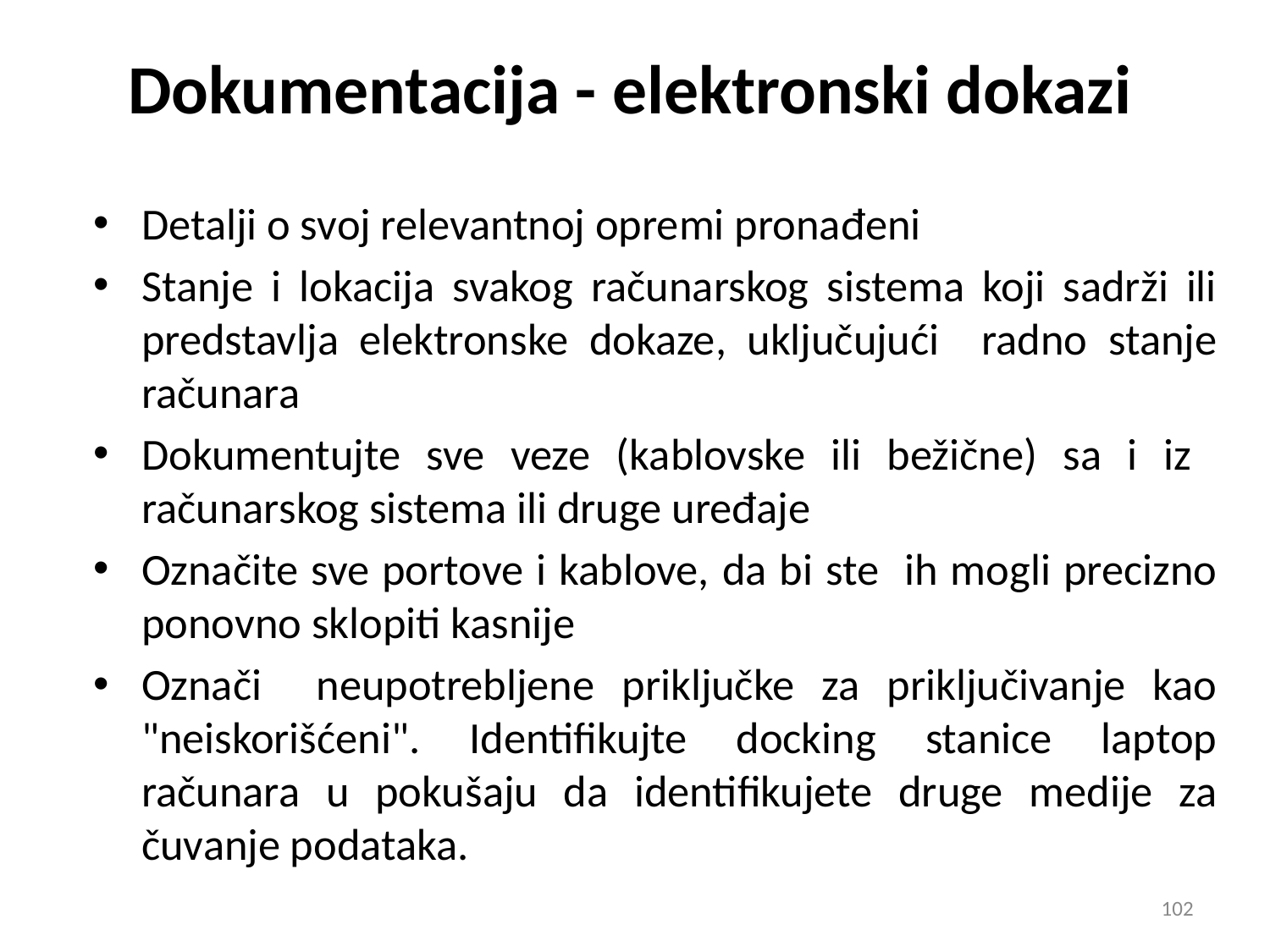

# Dokumentacija - elektronski dokazi
Detalji o svoj relevantnoj opremi pronađeni
Stanje i lokacija svakog računarskog sistema koji sadrži ili predstavlja elektronske dokaze, uključujući  radno stanje računara
Dokumentujte sve veze (kablovske ili bežične) sa i iz  računarskog sistema ili druge uređaje
Označite sve portove i kablove, da bi ste  ih mogli precizno ponovno sklopiti kasnije
Označi  neupotrebljene priključke za priključivanje kao "neiskorišćeni". Identifikujte docking stanice laptop računara u pokušaju da identifikujete druge medije za čuvanje podataka.

102